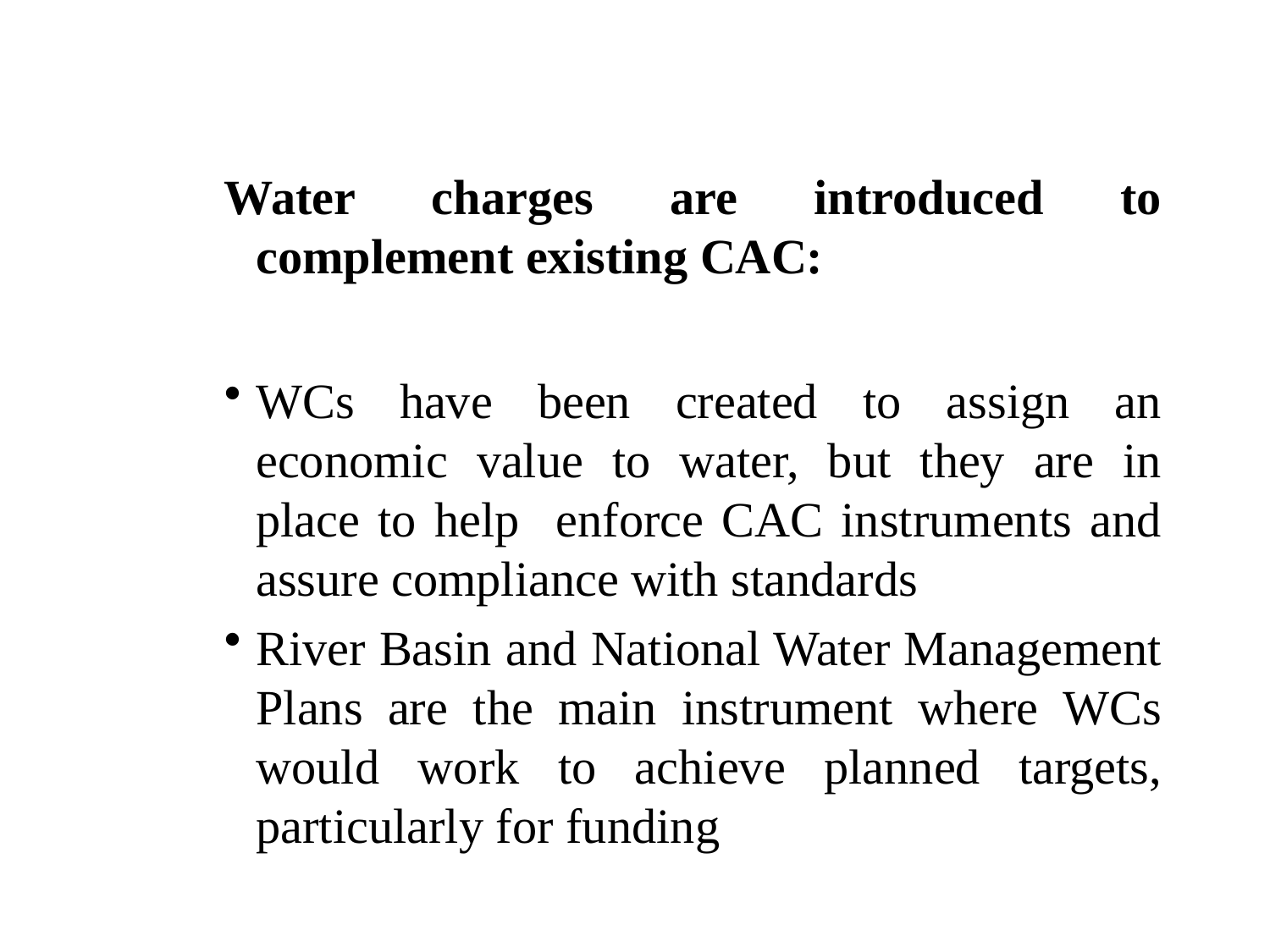

#
Water charges are introduced to complement existing CAC:

WCs have been created to assign an economic value to water, but they are in place to help  enforce CAC instruments and assure compliance with standards
River Basin and National Water Management Plans are the main instrument where WCs would work to achieve planned targets, particularly for funding